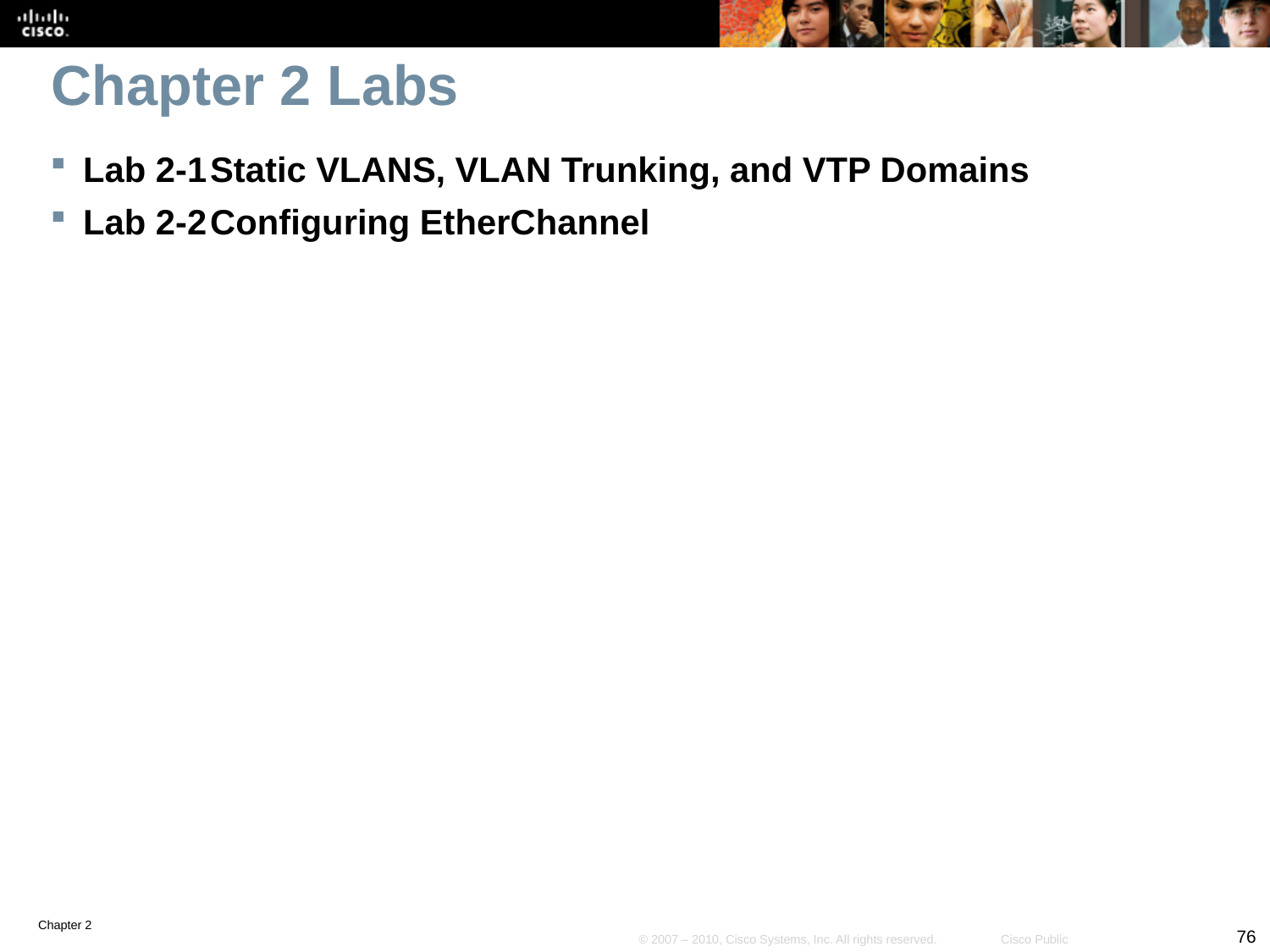

# Chapter 2 Labs
Lab 2-1	Static VLANS, VLAN Trunking, and VTP Domains
Lab 2-2	Configuring EtherChannel